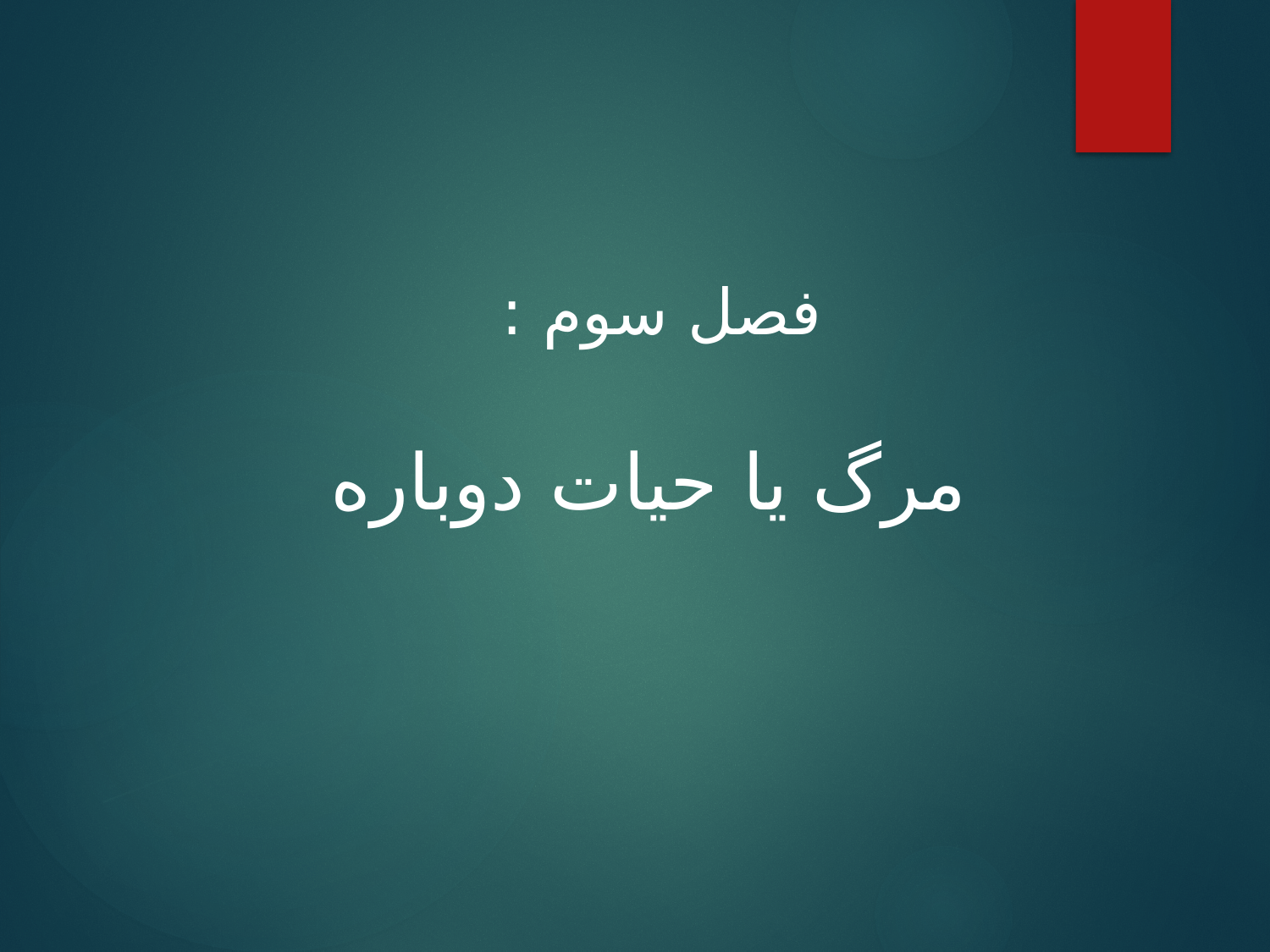

فصل سوم :

 مرگ یا حیات دوباره